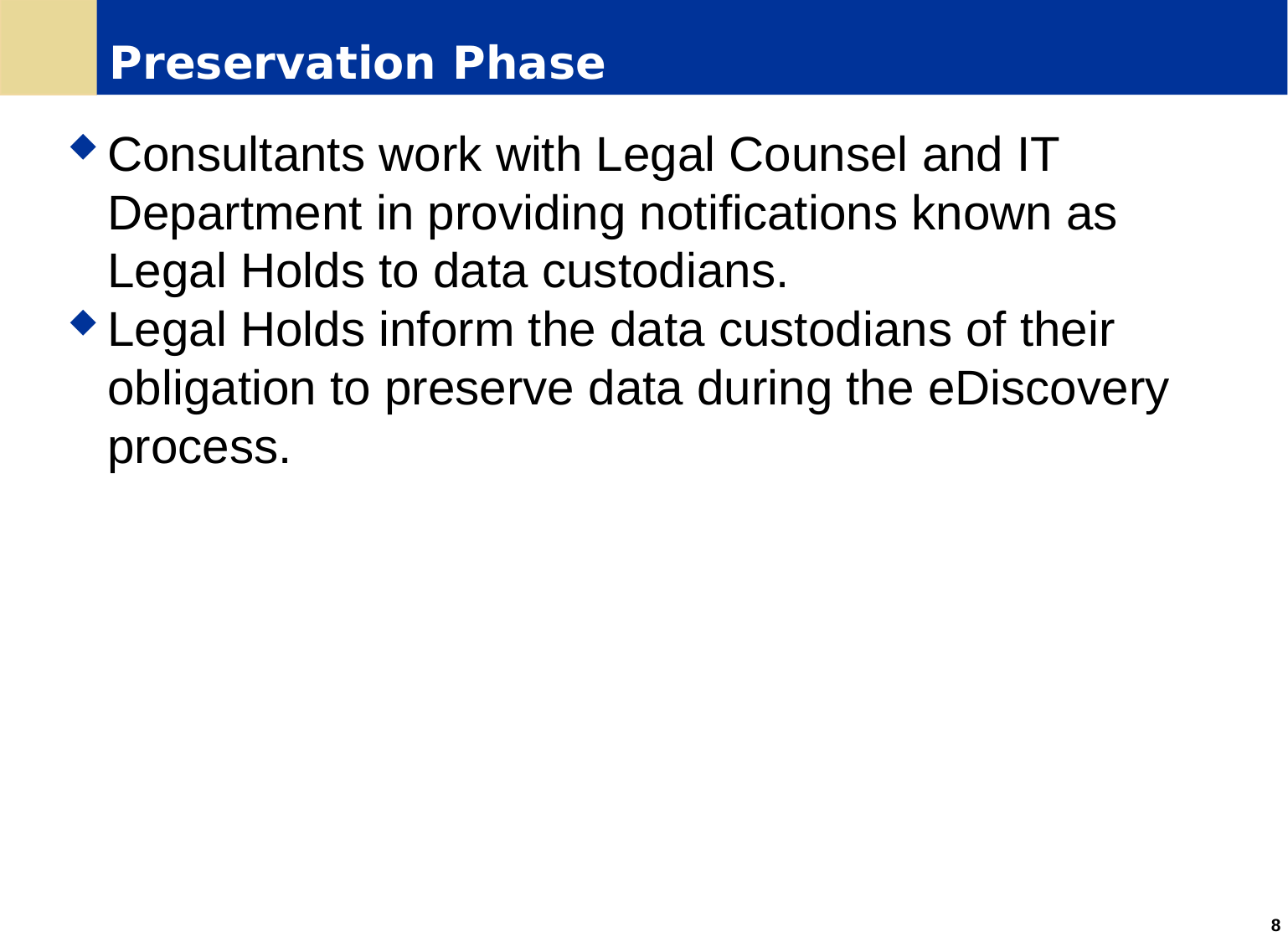

# Preservation Phase
Consultants work with Legal Counsel and IT Department in providing notifications known as Legal Holds to data custodians.
Legal Holds inform the data custodians of their obligation to preserve data during the eDiscovery process.
8